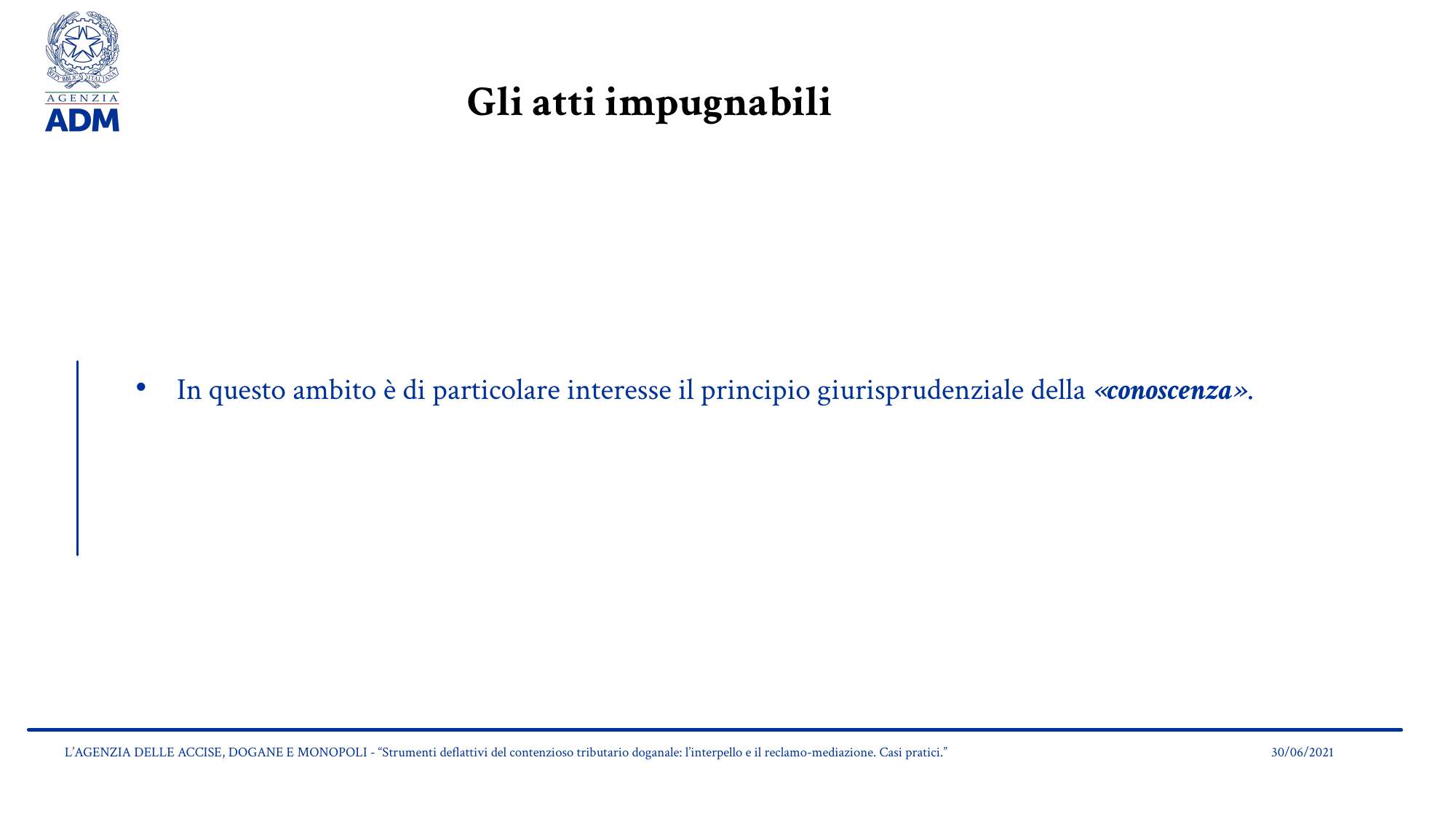

Gli atti impugnabili
In questo ambito è di particolare interesse il principio giurisprudenziale della «conoscenza».
30/06/2021
L’AGENZIA DELLE ACCISE, DOGANE E MONOPOLI - “Strumenti deflattivi del contenzioso tributario doganale: l’interpello e il reclamo-mediazione. Casi pratici.”